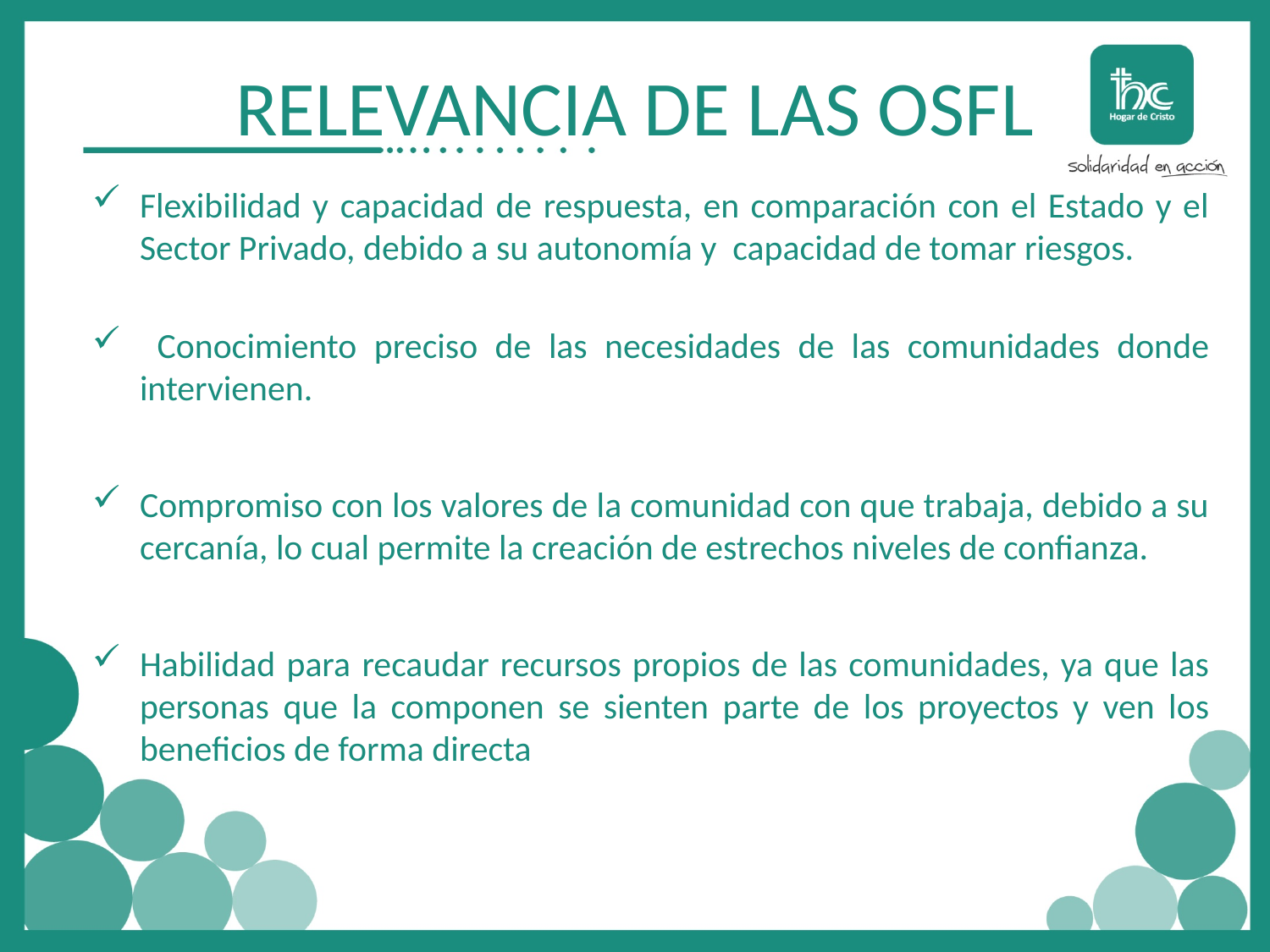

# RELEVANCIA DE LAS OSFL
Flexibilidad y capacidad de respuesta, en comparación con el Estado y el Sector Privado, debido a su autonomía y  capacidad de tomar riesgos.

 Conocimiento preciso de las necesidades de las comunidades donde intervienen.

Compromiso con los valores de la comunidad con que trabaja, debido a su cercanía, lo cual permite la creación de estrechos niveles de confianza.

Habilidad para recaudar recursos propios de las comunidades, ya que las personas que la componen se sienten parte de los proyectos y ven los beneficios de forma directa